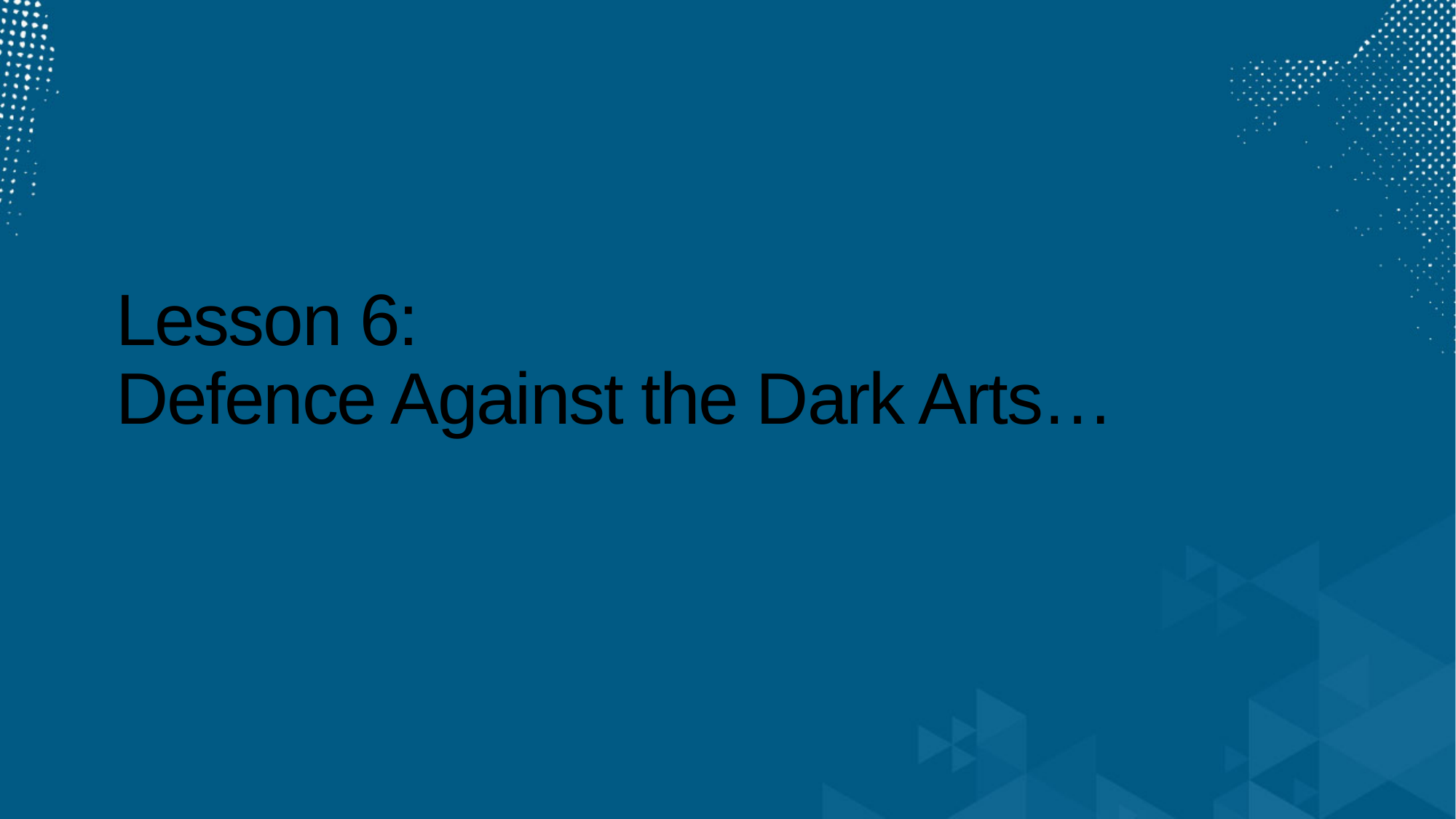

# Lesson 6: Defence Against the Dark Arts…